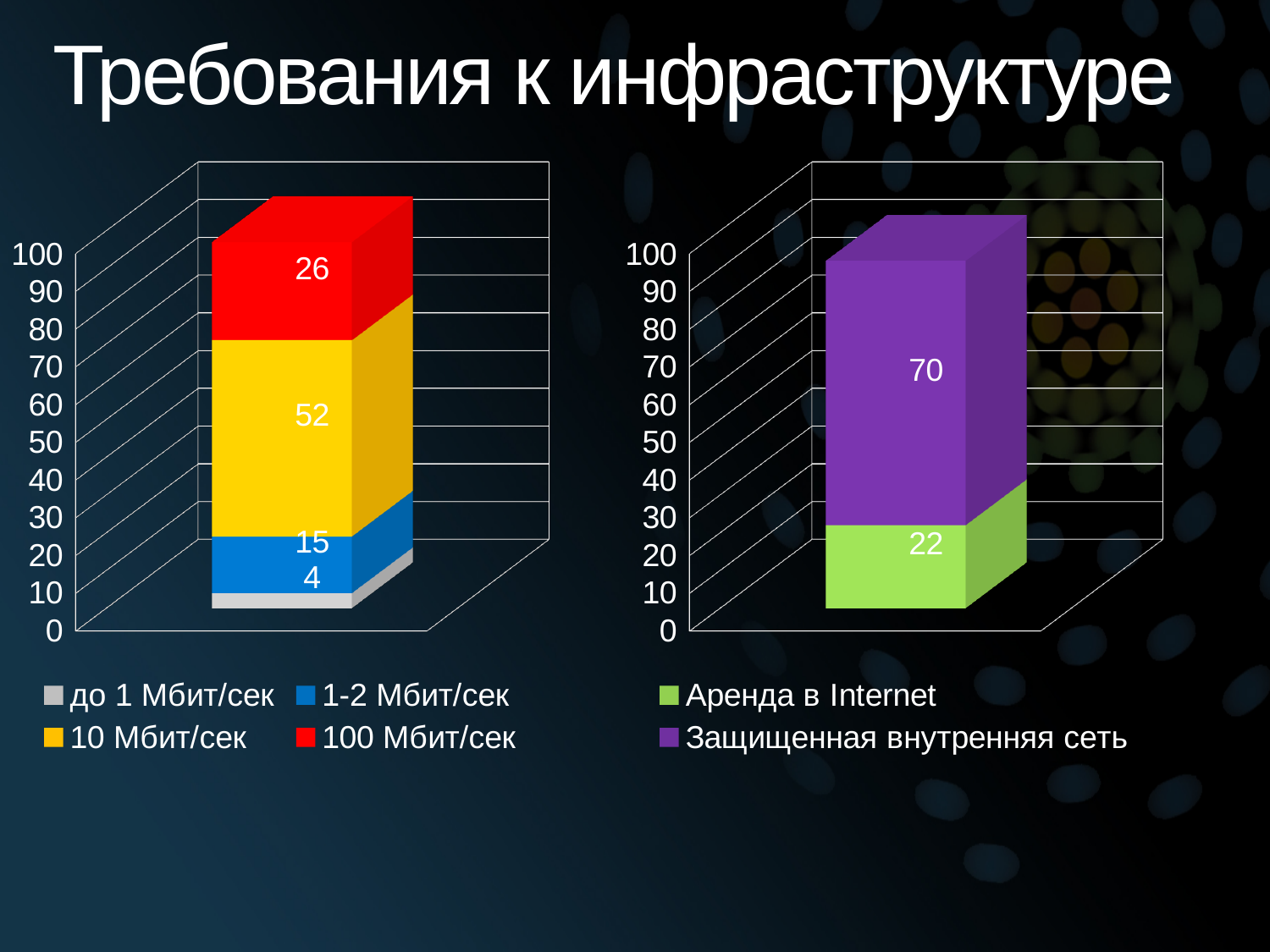

# Требования к инфраструктуре

[unsupported chart]

[unsupported chart]